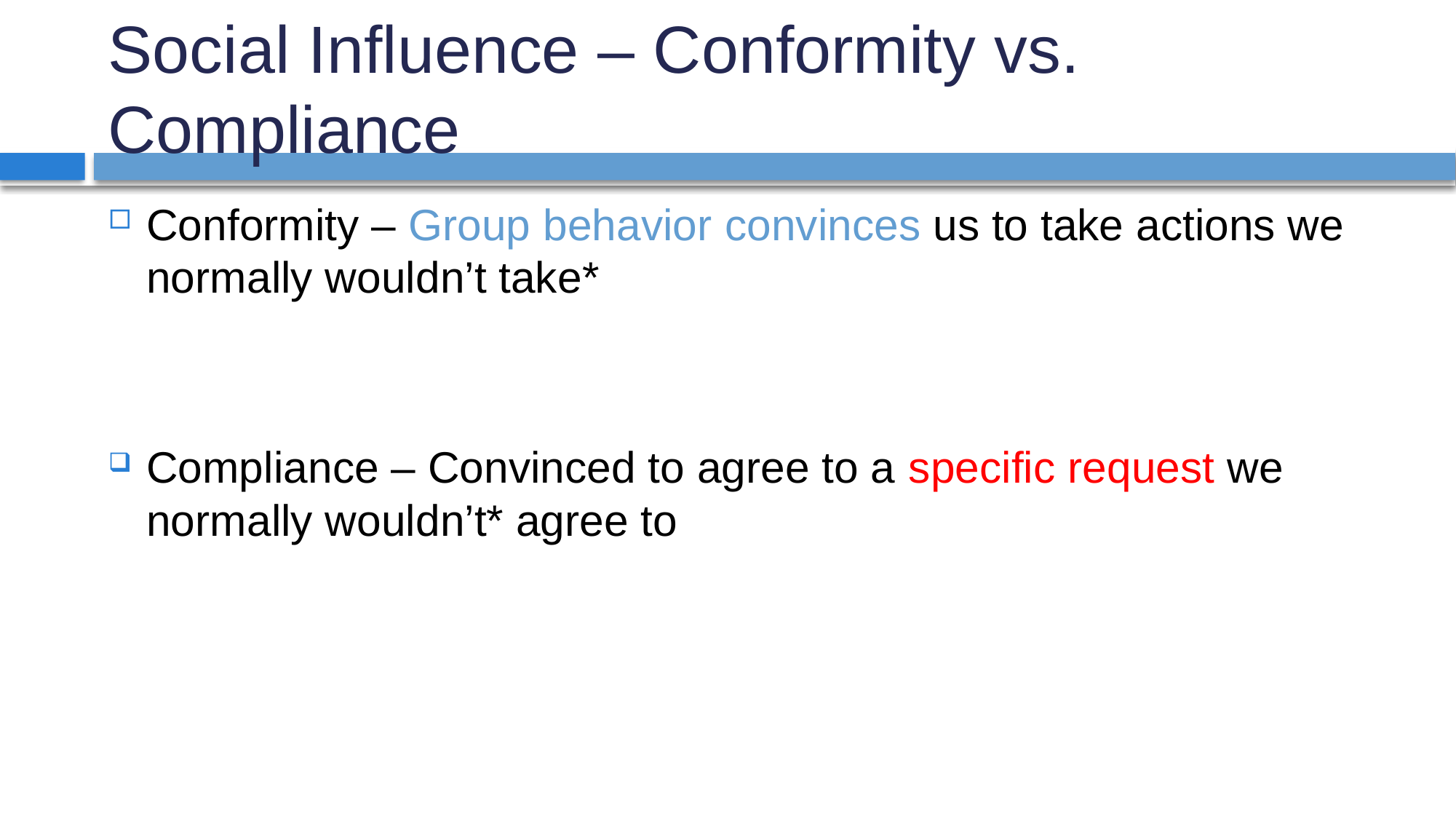

# Social Influence – Conformity vs. Compliance
Conformity – Group behavior convinces us to take actions we normally wouldn’t take*

Compliance – Convinced to agree to a specific request we normally wouldn’t* agree to